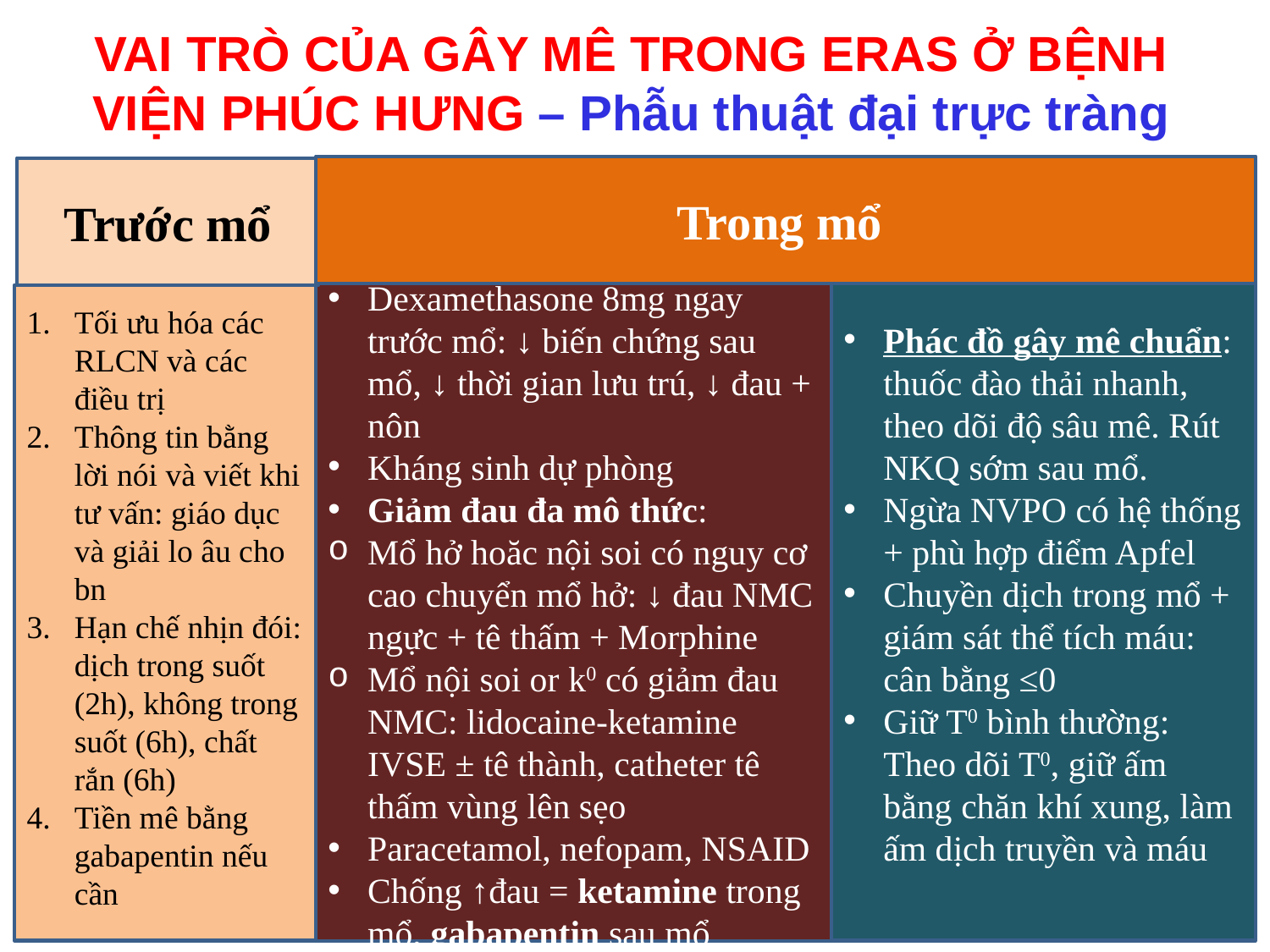

# VAI TRÒ CỦA GÂY MÊ TRONG ERAS Ở BỆNH VIỆN PHÚC HƯNG – Phẫu thuật đại trực tràng
Trong mổ
Trước mổ
Phác đồ gây mê chuẩn: thuốc đào thải nhanh, theo dõi độ sâu mê. Rút NKQ sớm sau mổ.
Ngừa NVPO có hệ thống + phù hợp điểm Apfel
Chuyền dịch trong mổ + giám sát thể tích máu: cân bằng ≤0
Giữ T0 bình thường: Theo dõi T0, giữ ấm bằng chăn khí xung, làm ấm dịch truyền và máu

Tối ưu hóa các RLCN và các điều trị
Thông tin bằng lời nói và viết khi tư vấn: giáo dục  và giải lo âu cho bn
Hạn chế nhịn đói: dịch trong suốt (2h), không trong suốt (6h), chất rắn (6h)
Tiền mê bằng gabapentin nếu cần

Dexamethasone 8mg ngay trước mổ: ↓ biến chứng sau mổ, ↓ thời gian lưu trú, ↓ đau + nôn
Kháng sinh dự phòng
Giảm đau đa mô thức:
Mổ hở hoăc nội soi có nguy cơ cao chuyển mổ hở: ↓ đau NMC ngực + tê thấm + Morphine
Mổ nội soi or k0 có giảm đau NMC: lidocaine-ketamine IVSE ± tê thành, catheter tê thấm vùng lên sẹo
Paracetamol, nefopam, NSAID
Chống ↑đau = ketamine trong mổ, gabapentin sau mổ